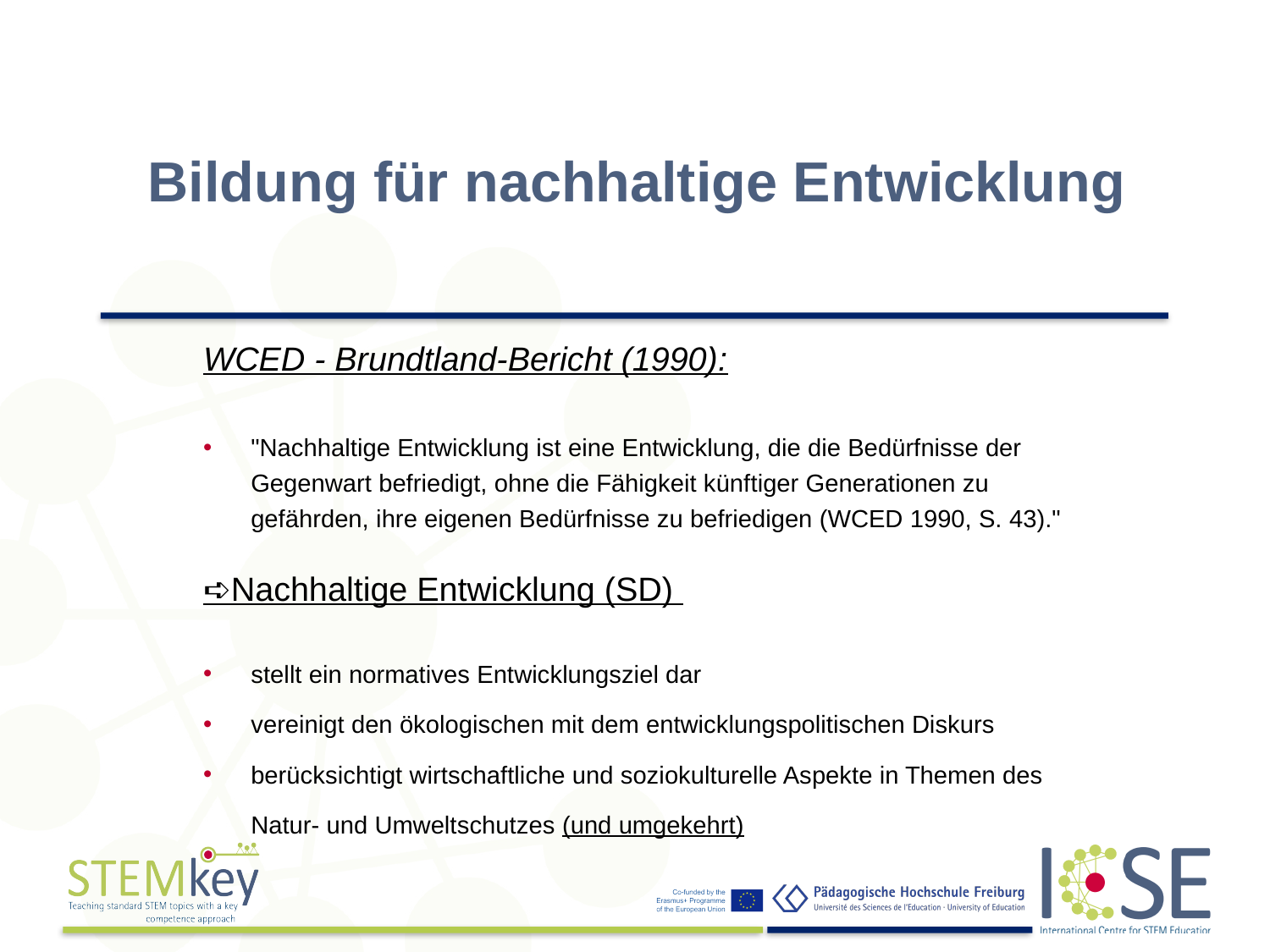

# Bildung für nachhaltige Entwicklung
WCED - Brundtland-Bericht (1990):

"Nachhaltige Entwicklung ist eine Entwicklung, die die Bedürfnisse der Gegenwart befriedigt, ohne die Fähigkeit künftiger Generationen zu gefährden, ihre eigenen Bedürfnisse zu befriedigen (WCED 1990, S. 43)."

➪Nachhaltige Entwicklung (SD)

stellt ein normatives Entwicklungsziel dar
vereinigt den ökologischen mit dem entwicklungspolitischen Diskurs
berücksichtigt wirtschaftliche und soziokulturelle Aspekte in Themen des Natur- und Umweltschutzes (und umgekehrt)